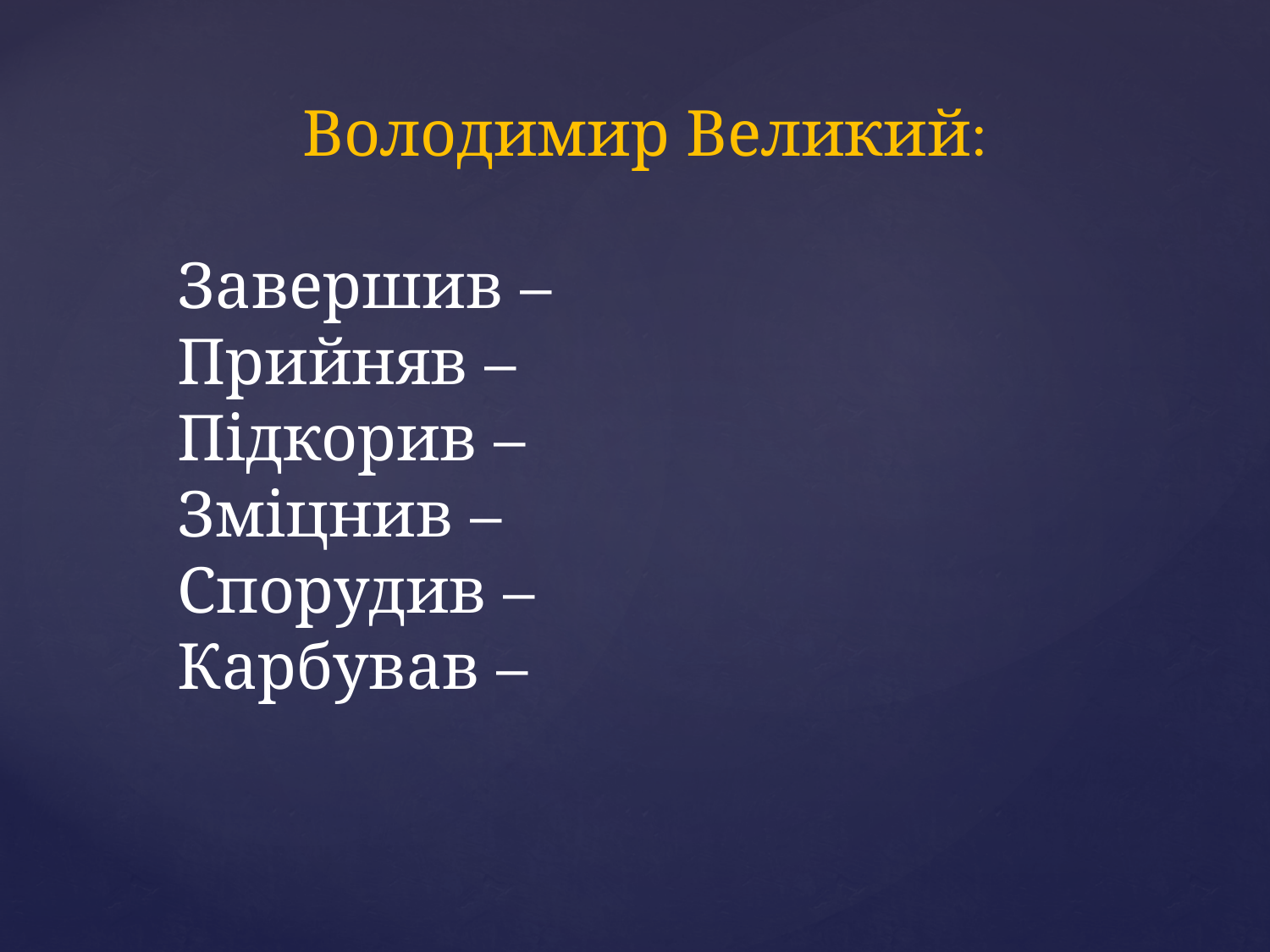

Володимир Великий:

Завершив –
Прийняв –
Підкорив –
Зміцнив –
Спорудив –
Карбував –